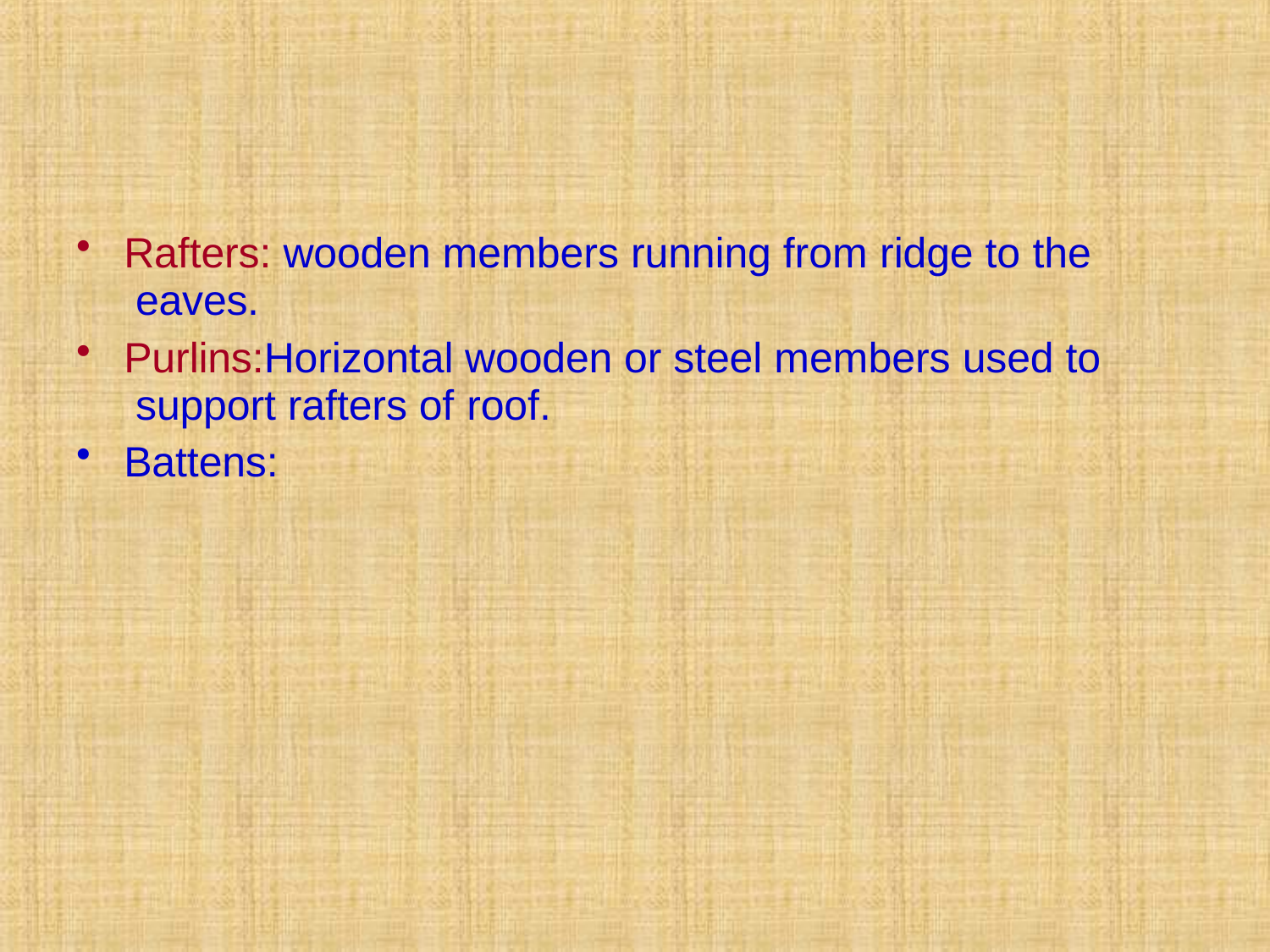

Rafters: wooden members running from ridge to the  eaves.
Purlins:Horizontal wooden or steel members used to  support rafters of roof.
Battens: